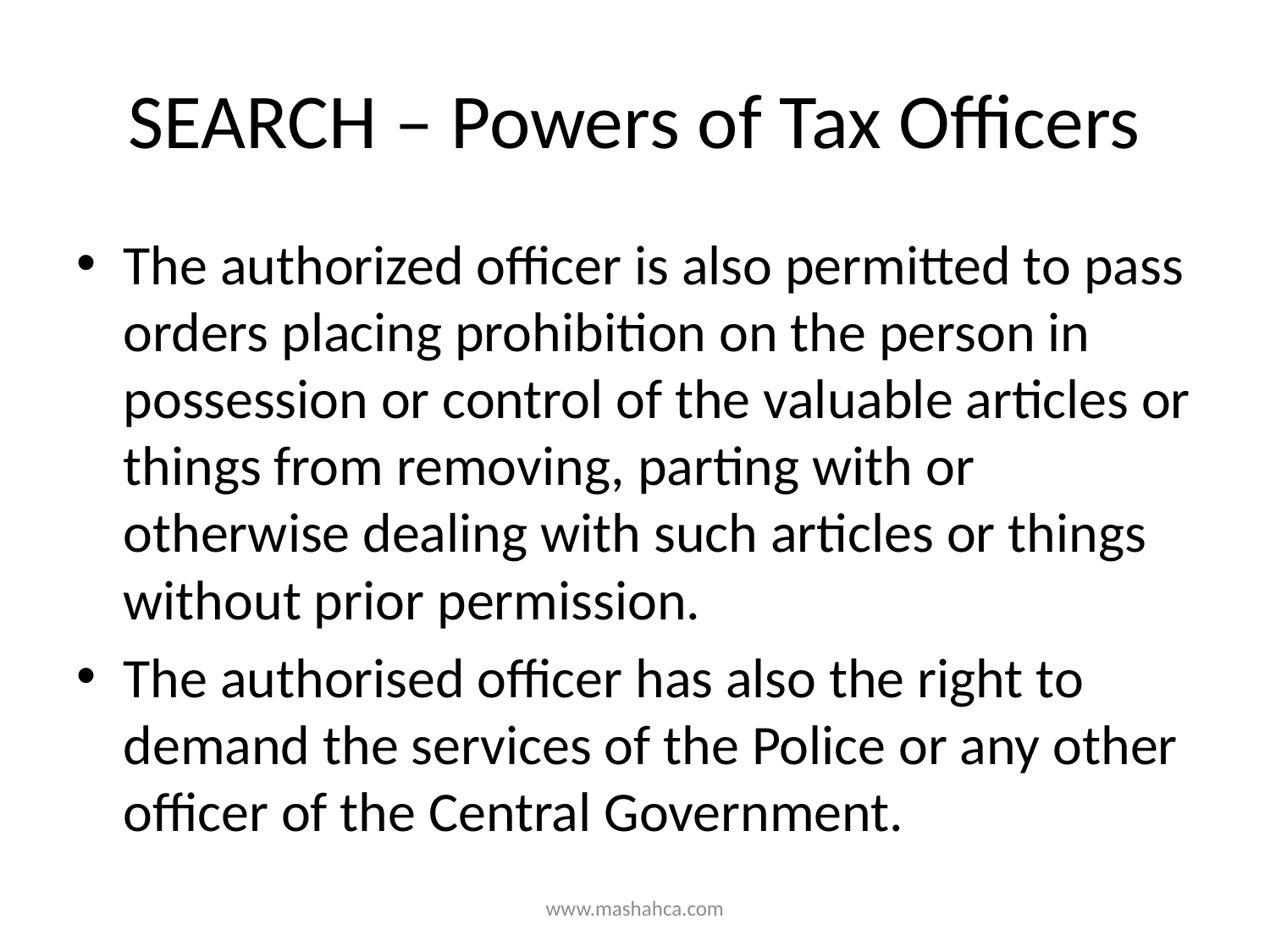

# SEARCH – Powers of Tax Officers
The authorized officer is also permitted to pass orders placing prohibition on the person in possession or control of the valuable articles or things from removing, parting with or otherwise dealing with such articles or things without prior permission.
The authorised officer has also the right to demand the services of the Police or any other officer of the Central Government.
www.mashahca.com